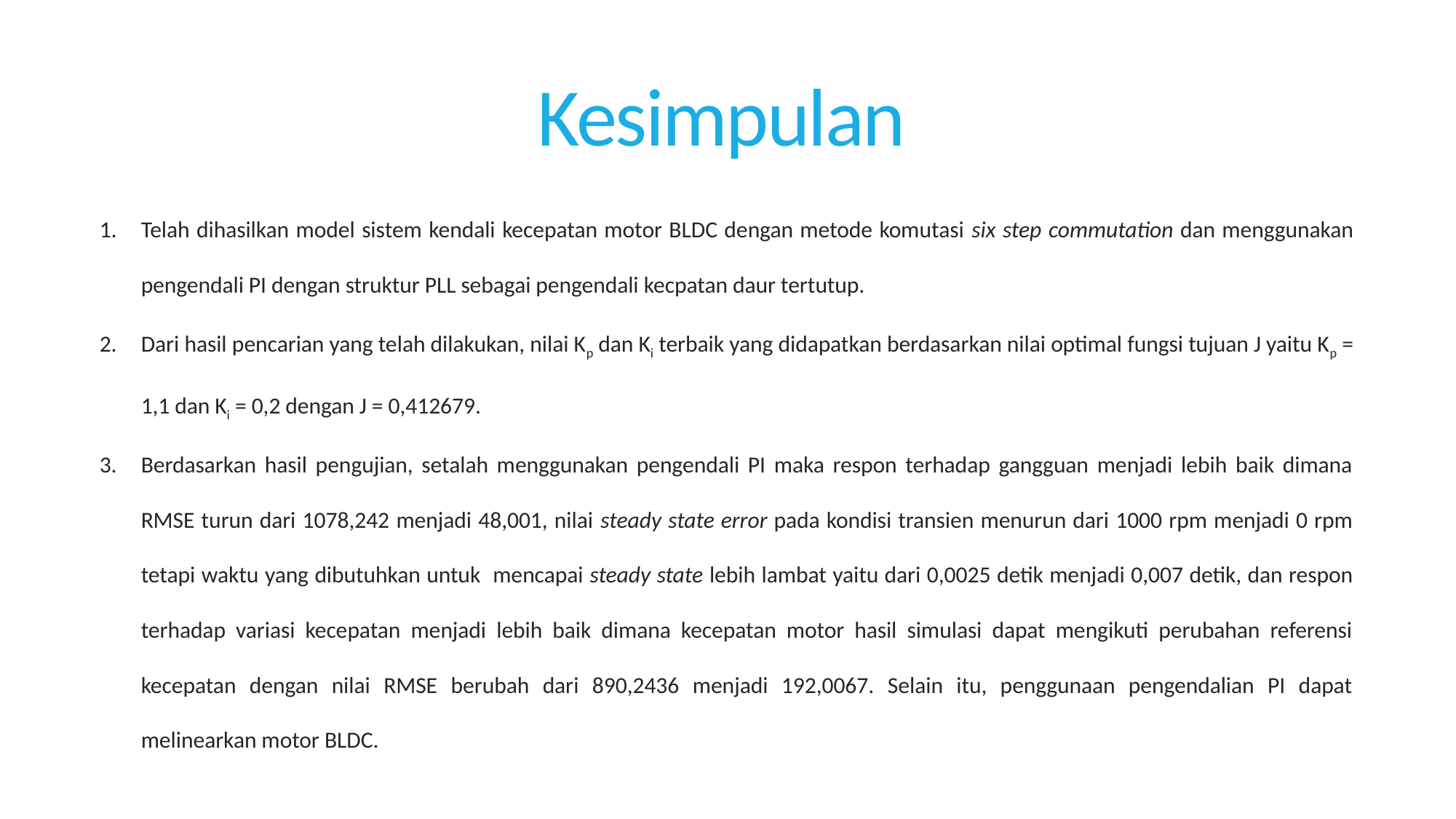

# Kesimpulan
Telah dihasilkan model sistem kendali kecepatan motor BLDC dengan metode komutasi six step commutation dan menggunakan pengendali PI dengan struktur PLL sebagai pengendali kecpatan daur tertutup.
Dari hasil pencarian yang telah dilakukan, nilai Kp dan Ki terbaik yang didapatkan berdasarkan nilai optimal fungsi tujuan J yaitu Kp = 1,1 dan Ki = 0,2 dengan J = 0,412679.
Berdasarkan hasil pengujian, setalah menggunakan pengendali PI maka respon terhadap gangguan menjadi lebih baik dimana RMSE turun dari 1078,242 menjadi 48,001, nilai steady state error pada kondisi transien menurun dari 1000 rpm menjadi 0 rpm tetapi waktu yang dibutuhkan untuk  mencapai steady state lebih lambat yaitu dari 0,0025 detik menjadi 0,007 detik, dan respon terhadap variasi kecepatan menjadi lebih baik dimana kecepatan motor hasil simulasi dapat mengikuti perubahan referensi kecepatan dengan nilai RMSE berubah dari 890,2436 menjadi 192,0067. Selain itu, penggunaan pengendalian PI dapat melinearkan motor BLDC.